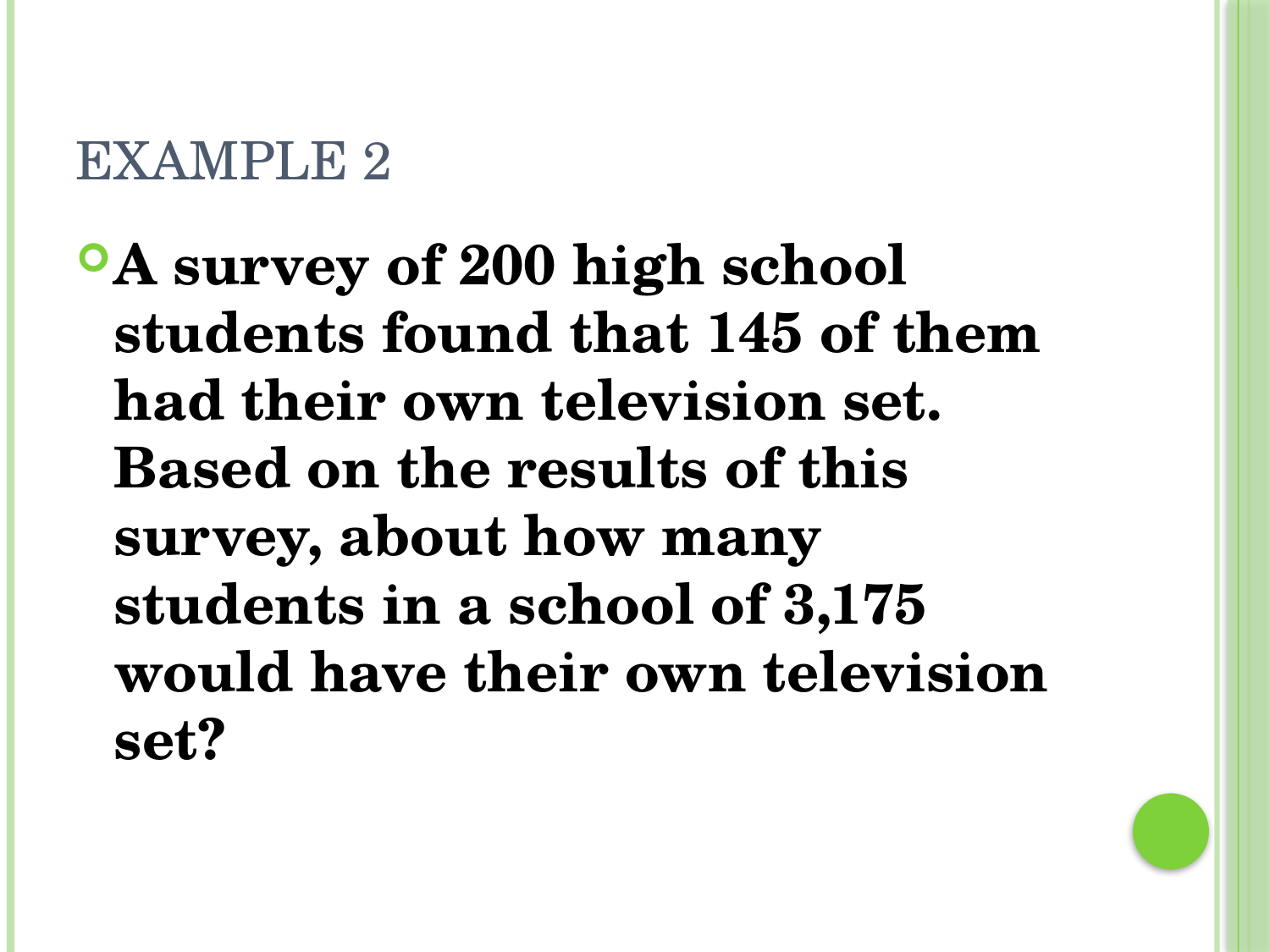

# Example 2
A survey of 200 high school students found that 145 of them had their own television set.  Based on the results of this survey, about how many students in a school of 3,175 would have their own television set?